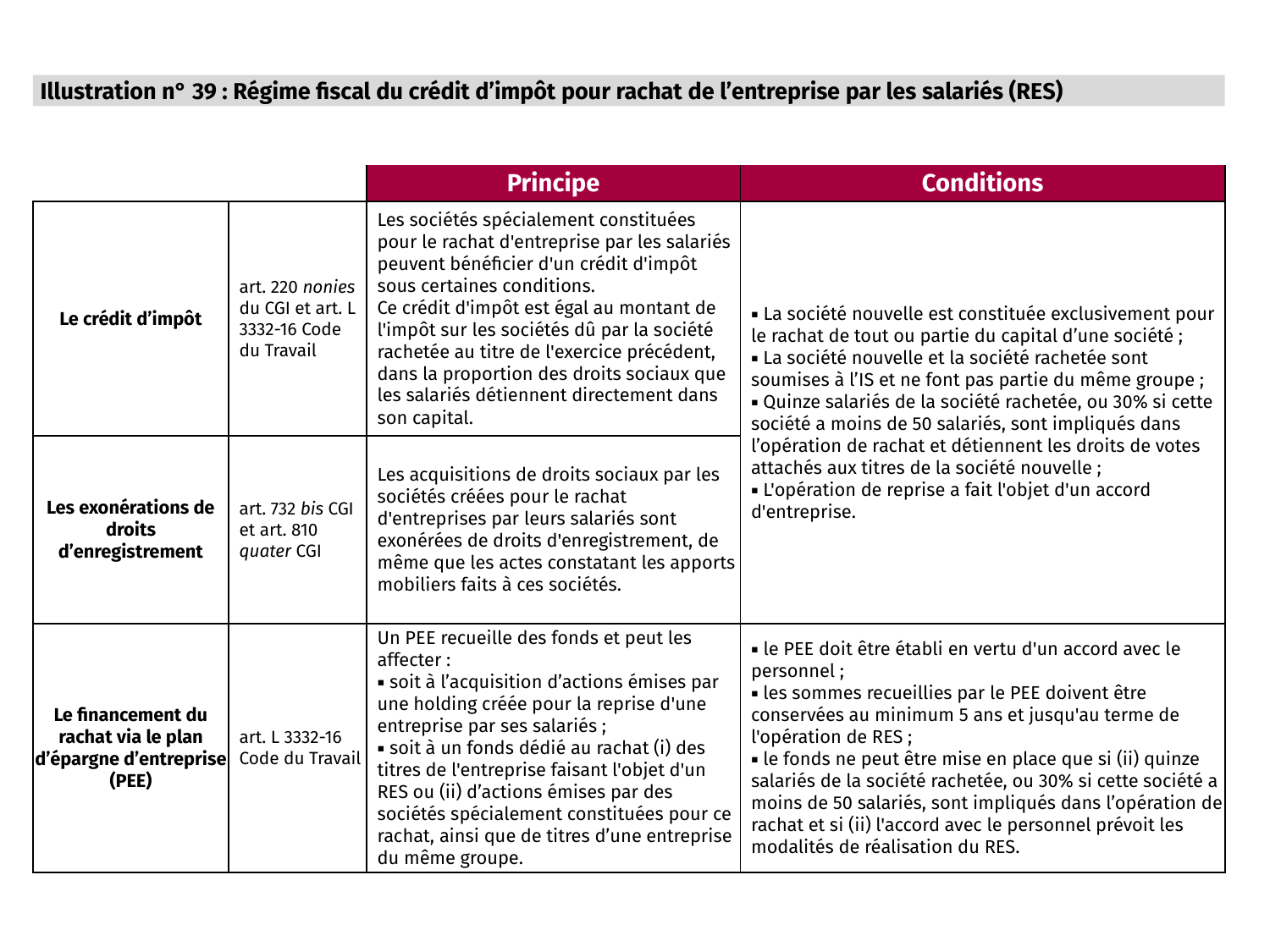

Illustration n° 39 : Régime fiscal du crédit d’impôt pour rachat de l’entreprise par les salariés (RES)

|  |  | Principe | Conditions |
| --- | --- | --- | --- |
| Le crédit d’impôt | art. 220 nonies du CGI et art. L 3332-16 Code du Travail | Les sociétés spécialement constituées pour le rachat d'entreprise par les salariés peuvent bénéficier d'un crédit d'impôt sous certaines conditions. Ce crédit d'impôt est égal au montant de l'impôt sur les sociétés dû par la société rachetée au titre de l'exercice précédent, dans la proportion des droits sociaux que les salariés détiennent directement dans son capital. | ▪ La société nouvelle est constituée exclusivement pour le rachat de tout ou partie du capital d’une société ; ▪ La société nouvelle et la société rachetée sont soumises à l’IS et ne font pas partie du même groupe ; ▪ Quinze salariés de la société rachetée, ou 30% si cette société a moins de 50 salariés, sont impliqués dans l’opération de rachat et détiennent les droits de votes attachés aux titres de la société nouvelle ; ▪ L'opération de reprise a fait l'objet d'un accord d'entreprise. |
| Les exonérations de droits d’enregistrement | art. 732 bis CGI et art. 810 quater CGI | Les acquisitions de droits sociaux par les sociétés créées pour le rachat d'entreprises par leurs salariés sont exonérées de droits d'enregistrement, de même que les actes constatant les apports mobiliers faits à ces sociétés. |  |
| Le financement du rachat via le plan d’épargne d’entreprise (PEE) | art. L 3332-16 Code du Travail | Un PEE recueille des fonds et peut les affecter : ▪ soit à l’acquisition d’actions émises par une holding créée pour la reprise d'une entreprise par ses salariés ; ▪ soit à un fonds dédié au rachat (i) des titres de l'entreprise faisant l'objet d'un RES ou (ii) d’actions émises par des sociétés spécialement constituées pour ce rachat, ainsi que de titres d’une entreprise du même groupe. | ▪ le PEE doit être établi en vertu d'un accord avec le personnel ; ▪ les sommes recueillies par le PEE doivent être conservées au minimum 5 ans et jusqu'au terme de l'opération de RES ; ▪ le fonds ne peut être mise en place que si (ii) quinze salariés de la société rachetée, ou 30% si cette société a moins de 50 salariés, sont impliqués dans l’opération de rachat et si (ii) l'accord avec le personnel prévoit les modalités de réalisation du RES. |